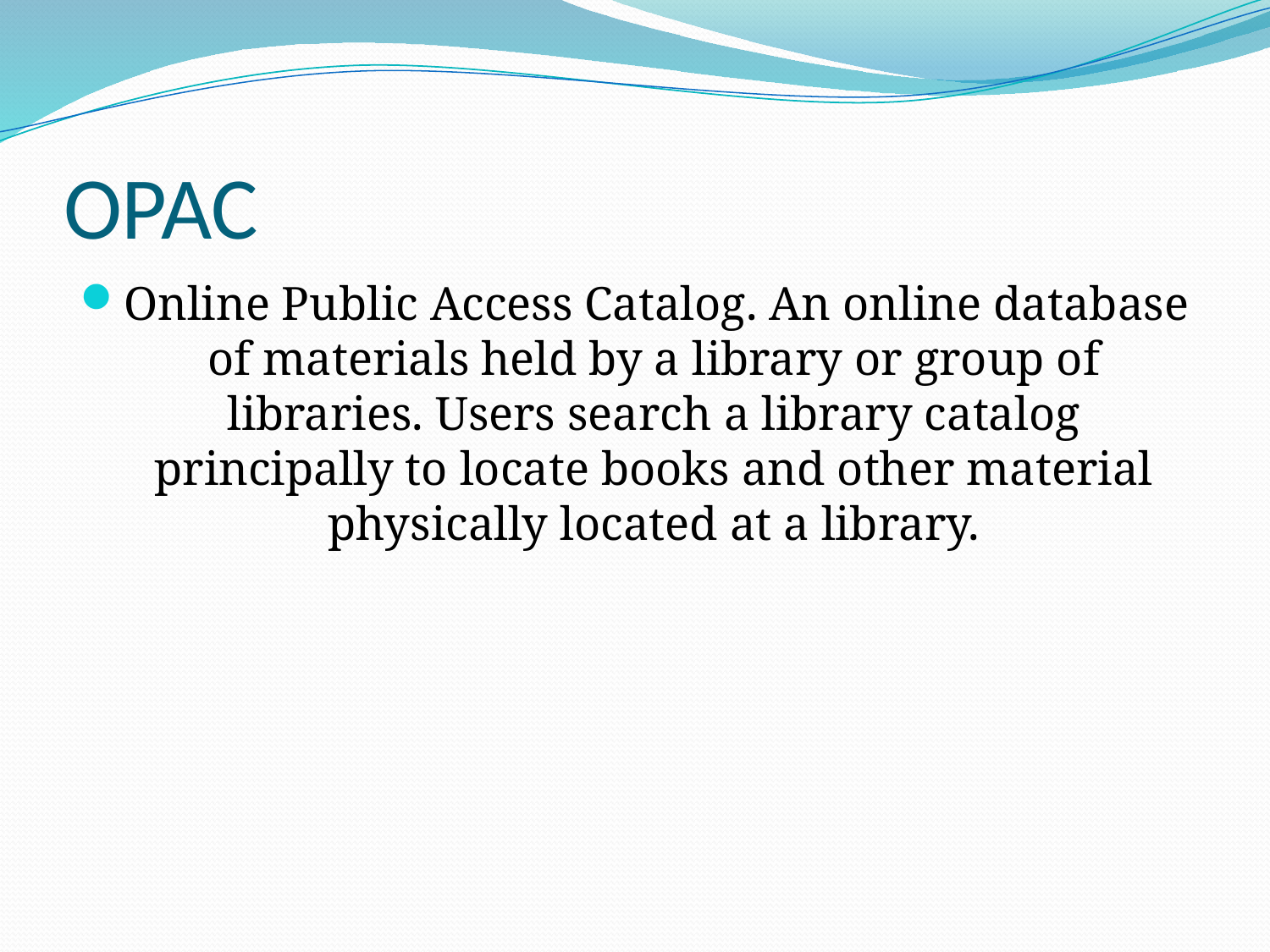

# OPAC
Online Public Access Catalog. An online database of materials held by a library or group of libraries. Users search a library catalog principally to locate books and other material physically located at a library.